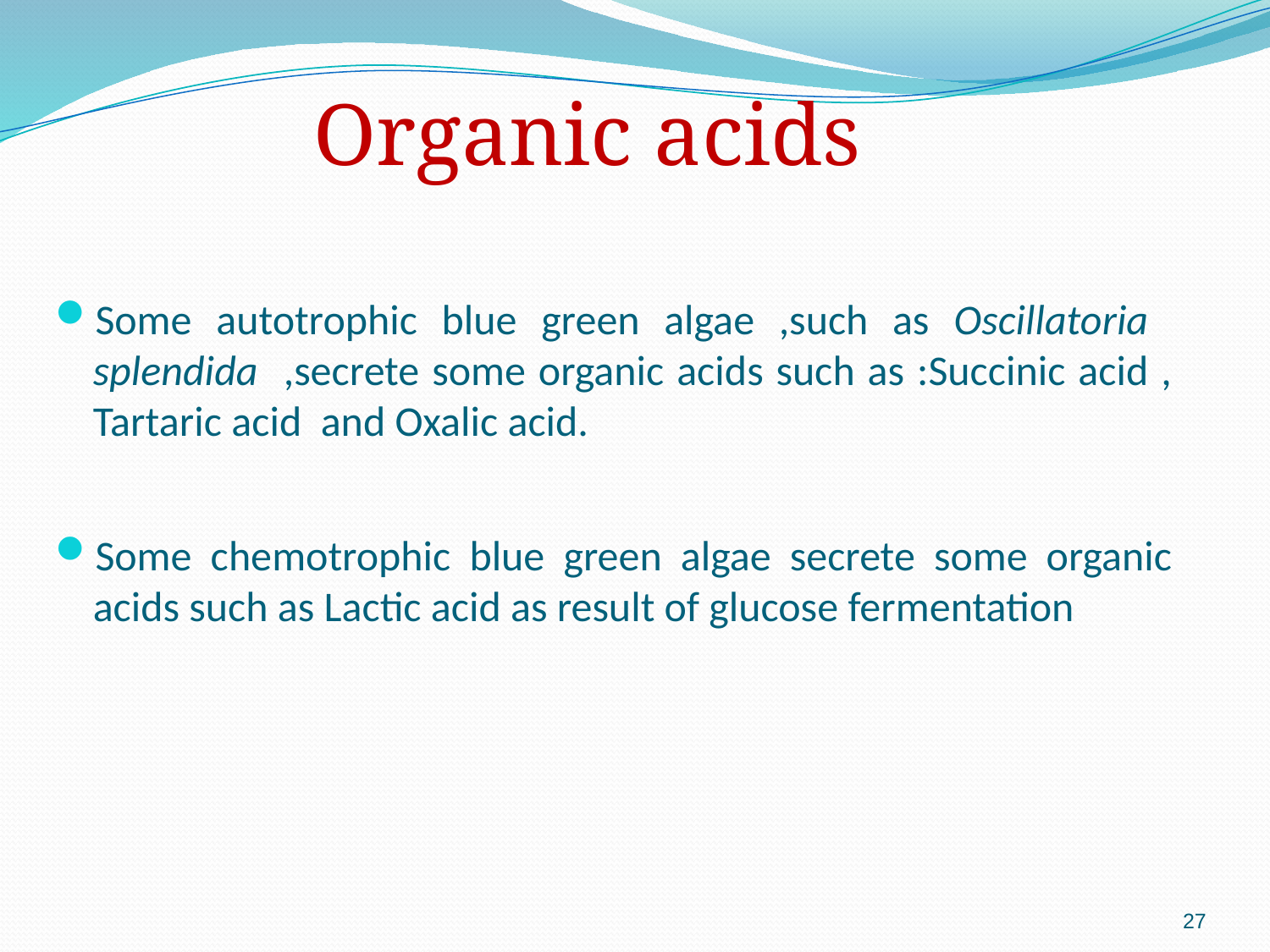

# Organic acids
Some autotrophic blue green algae ,such as Oscillatoria  splendida  ,secrete some organic acids such as :Succinic acid , Tartaric acid  and Oxalic acid.

Some chemotrophic blue green algae secrete some organic acids such as Lactic acid as result of glucose fermentation
27